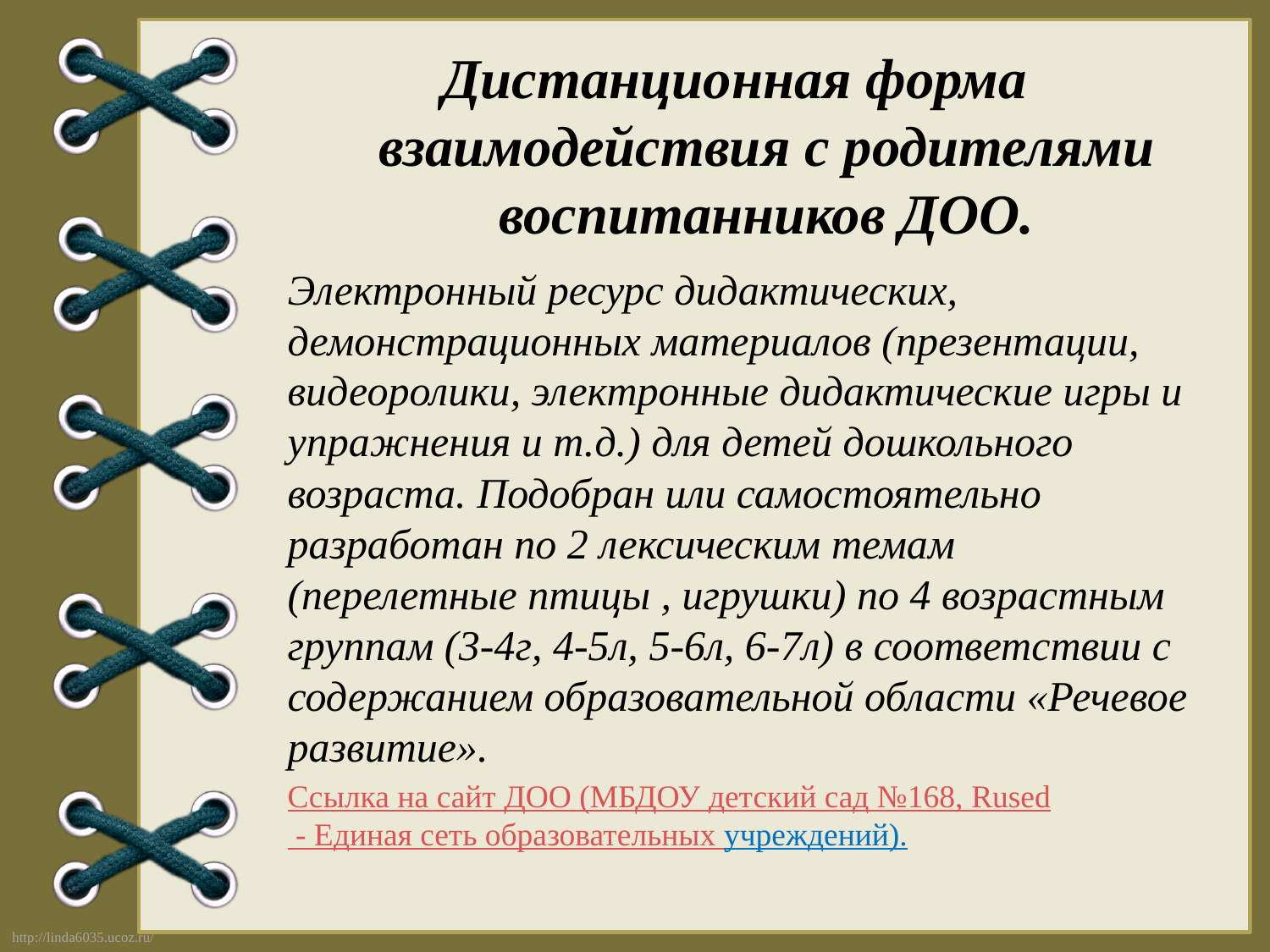

# Дистанционная форма взаимодействия с родителями воспитанников ДОО.
Электронный ресурс дидактических, демонстрационных материалов (презентации, видеоролики, электронные дидактические игры и упражнения и т.д.) для детей дошкольного возраста. Подобран или самостоятельно разработан по 2 лексическим темам (перелетные птицы , игрушки) по 4 возрастным группам (3-4г, 4-5л, 5-6л, 6-7л) в соответствии с содержанием образовательной области «Речевое развитие».
Ссылка на сайт ДОО (МБДОУ детский сад №168, Rused - Единая сеть образовательных учреждений).